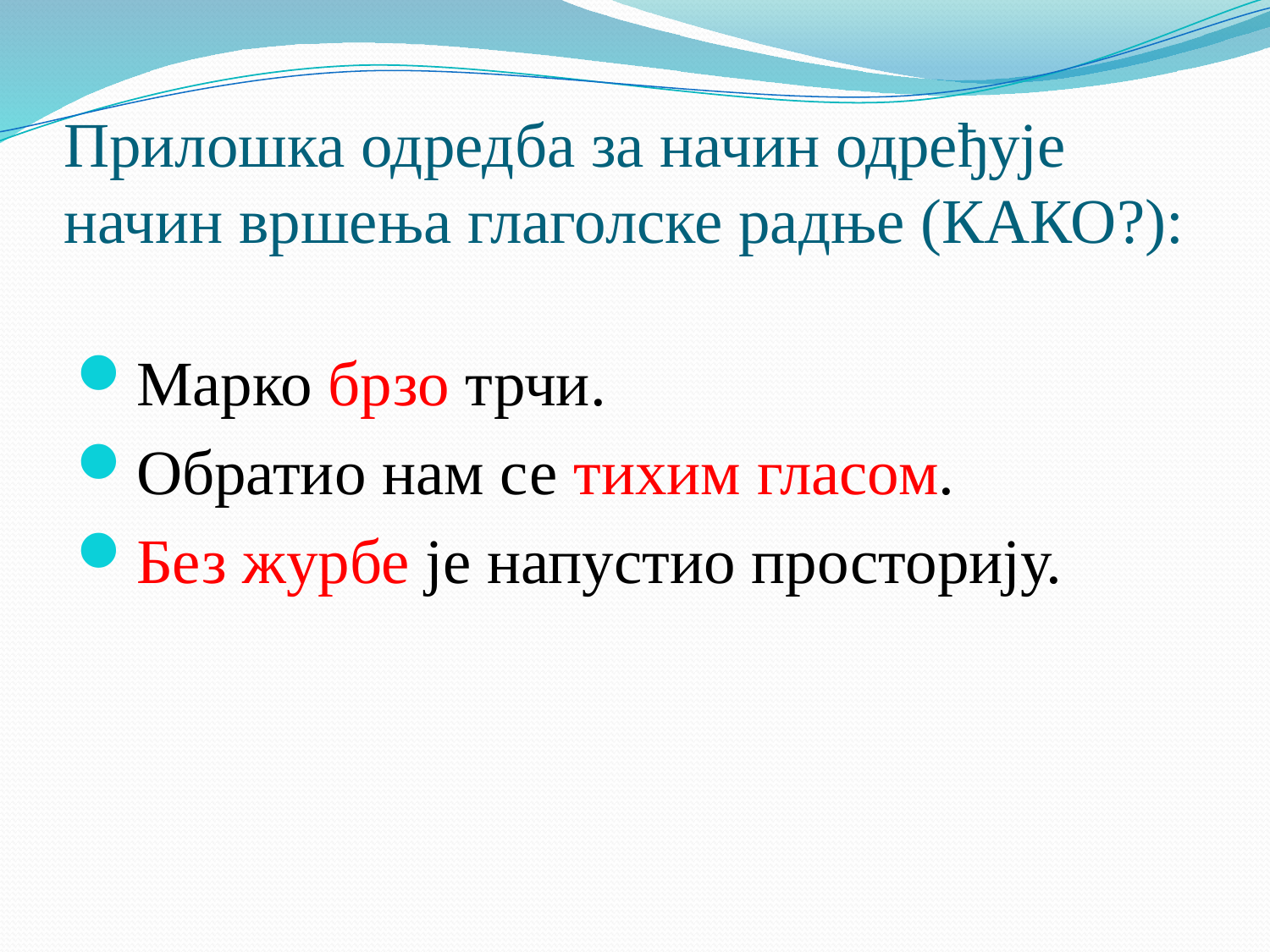

# Прилошка одредба за начин одређује начин вршења глаголске радње (КАКО?):

Марко брзо трчи.
Обратио нам се тихим гласом.
Без журбе је напустио просторију.